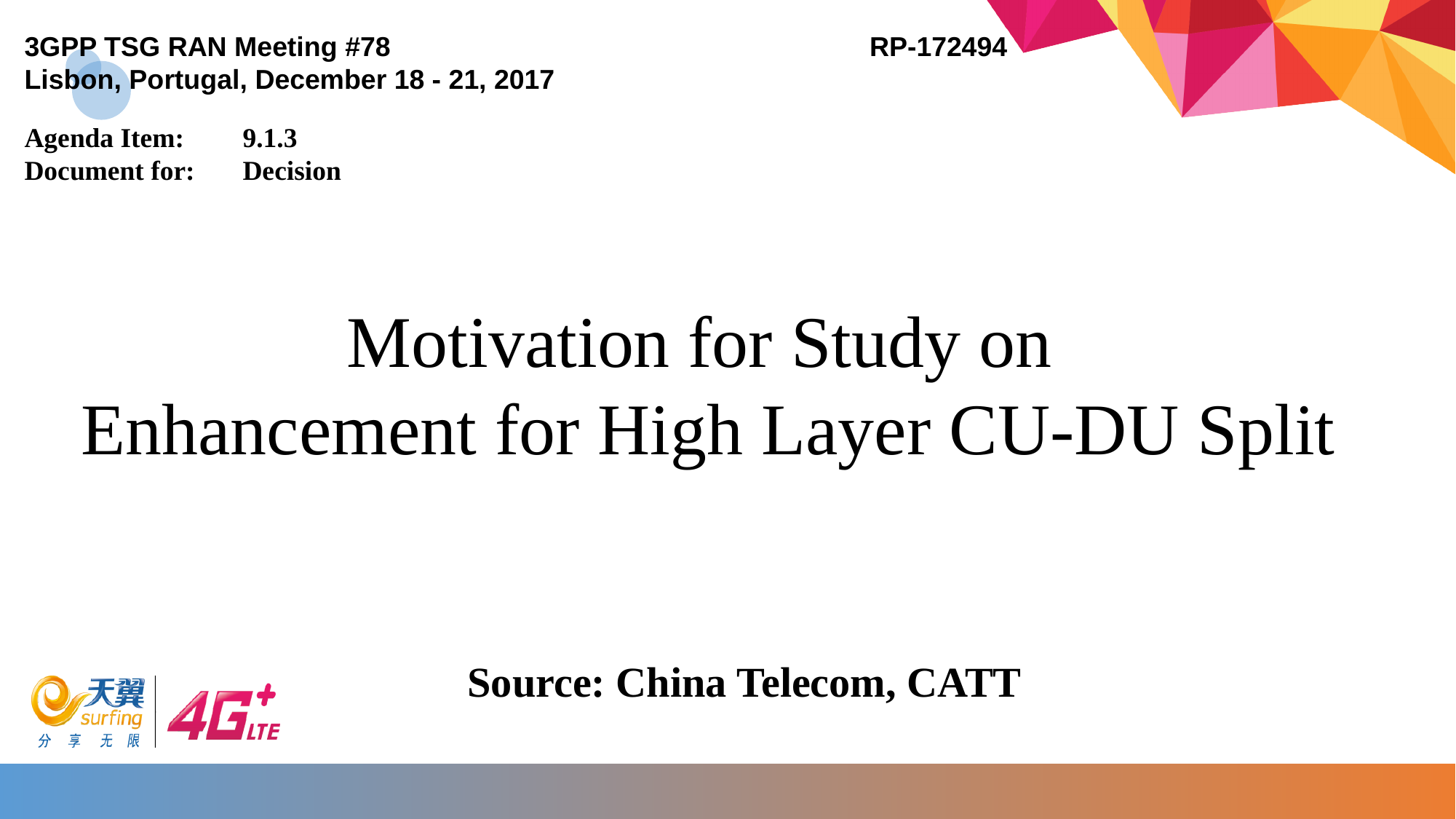

3GPP TSG RAN Meeting #78			                         RP-172494
Lisbon, Portugal, December 18 - 21, 2017

Agenda Item:	9.1.3
Document for:	Decision
Motivation for Study on
Enhancement for High Layer CU-DU Split
# Source: China Telecom, CATT